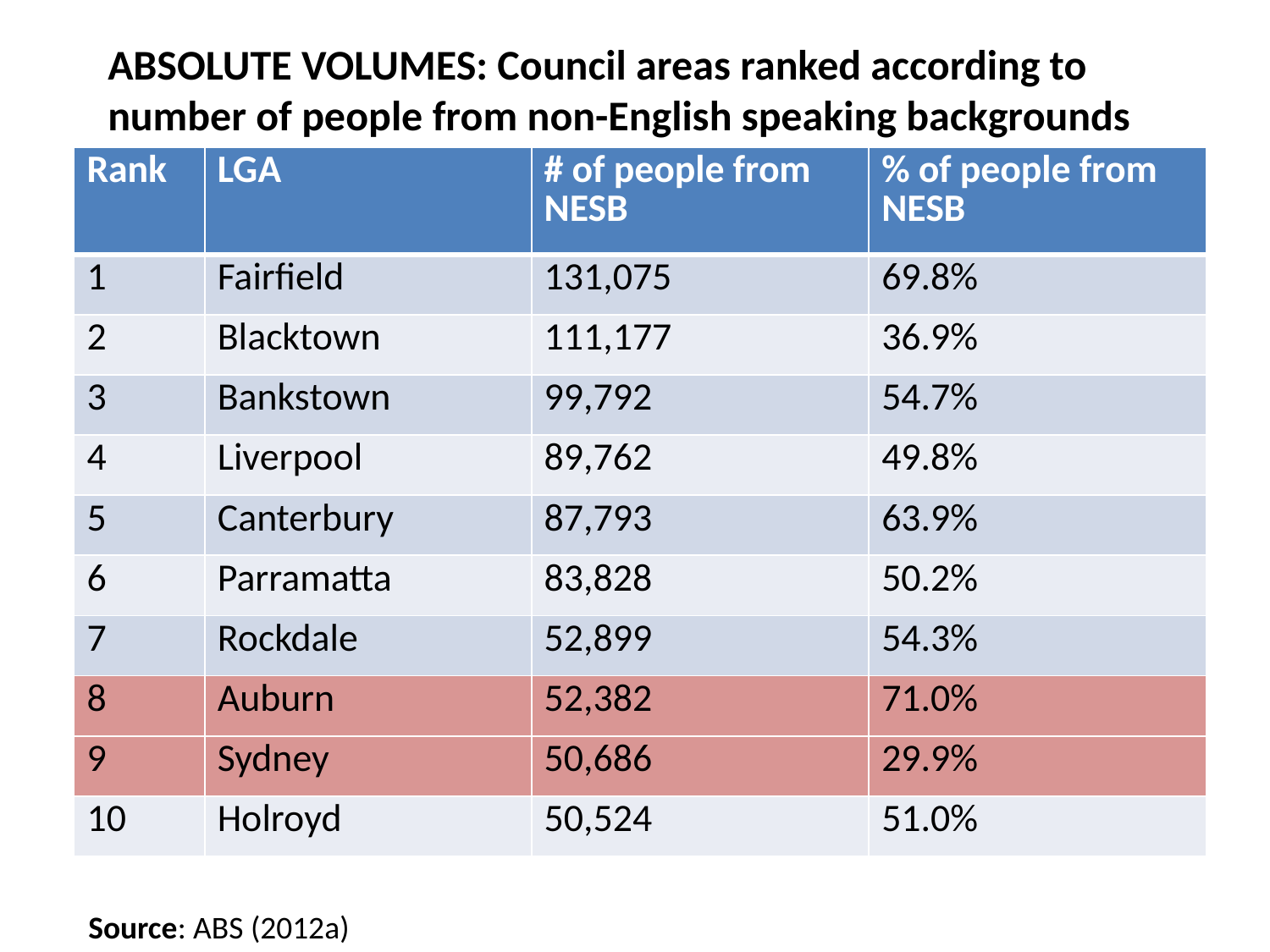

ABSOLUTE VOLUMES: Council areas ranked according to number of people from non-English speaking backgrounds
| Rank | LGA | # of people from NESB | % of people from NESB |
| --- | --- | --- | --- |
| 1 | Fairfield | 131,075 | 69.8% |
| 2 | Blacktown | 111,177 | 36.9% |
| 3 | Bankstown | 99,792 | 54.7% |
| 4 | Liverpool | 89,762 | 49.8% |
| 5 | Canterbury | 87,793 | 63.9% |
| 6 | Parramatta | 83,828 | 50.2% |
| 7 | Rockdale | 52,899 | 54.3% |
| 8 | Auburn | 52,382 | 71.0% |
| 9 | Sydney | 50,686 | 29.9% |
| 10 | Holroyd | 50,524 | 51.0% |
Source: ABS (2012a)